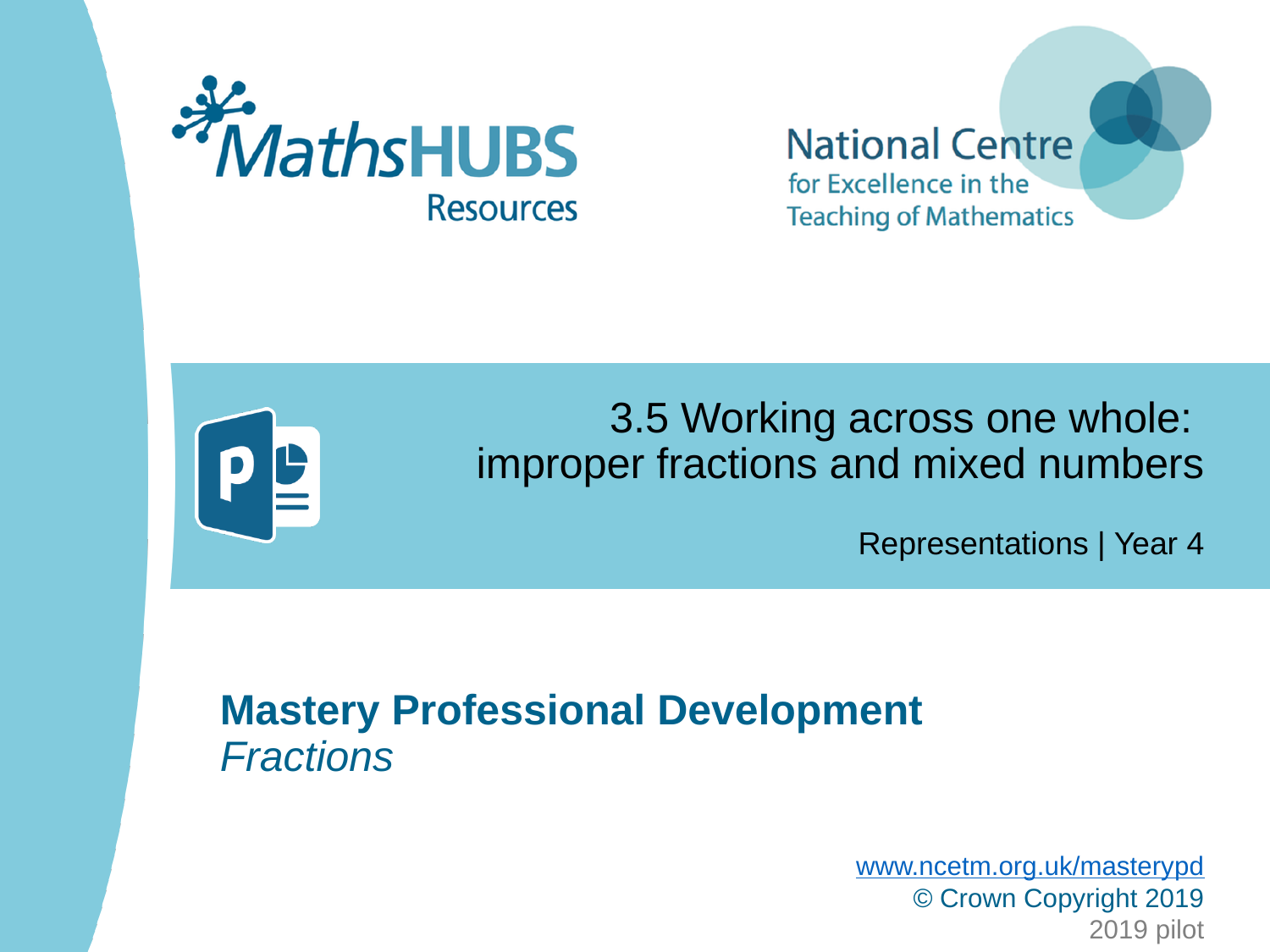

# 3.5 Working across one whole: improper fractions and mixed numbers
Representations | Year 4
Fractions